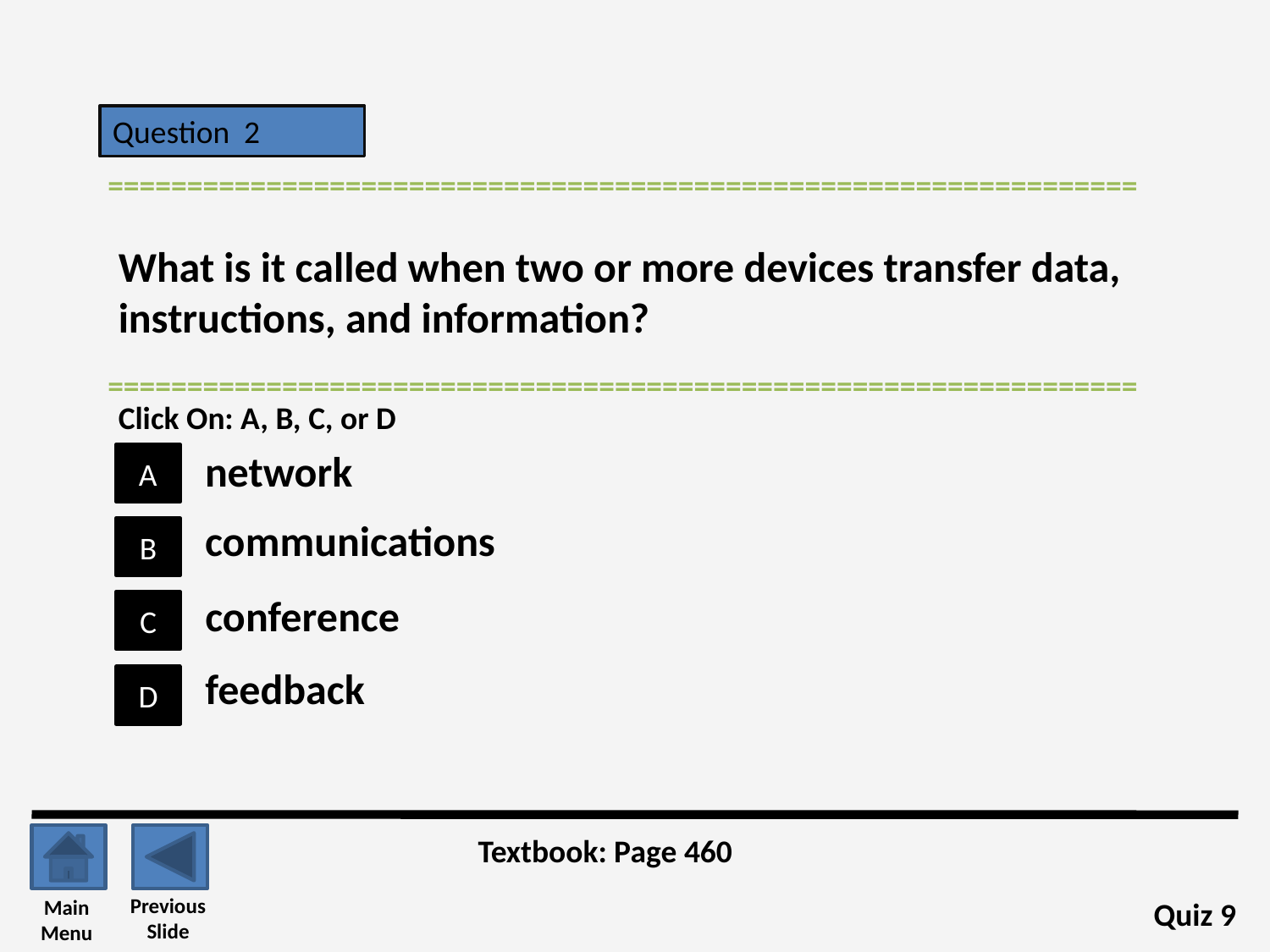

Question  2
=================================================================
What is it called when two or more devices transfer data, instructions, and information?
=================================================================
Click On: A, B, C, or D
network
A
communications
B
conference
C
feedback
D

Textbook: Page 460
Previous
Slide
Main
Menu
Quiz 9